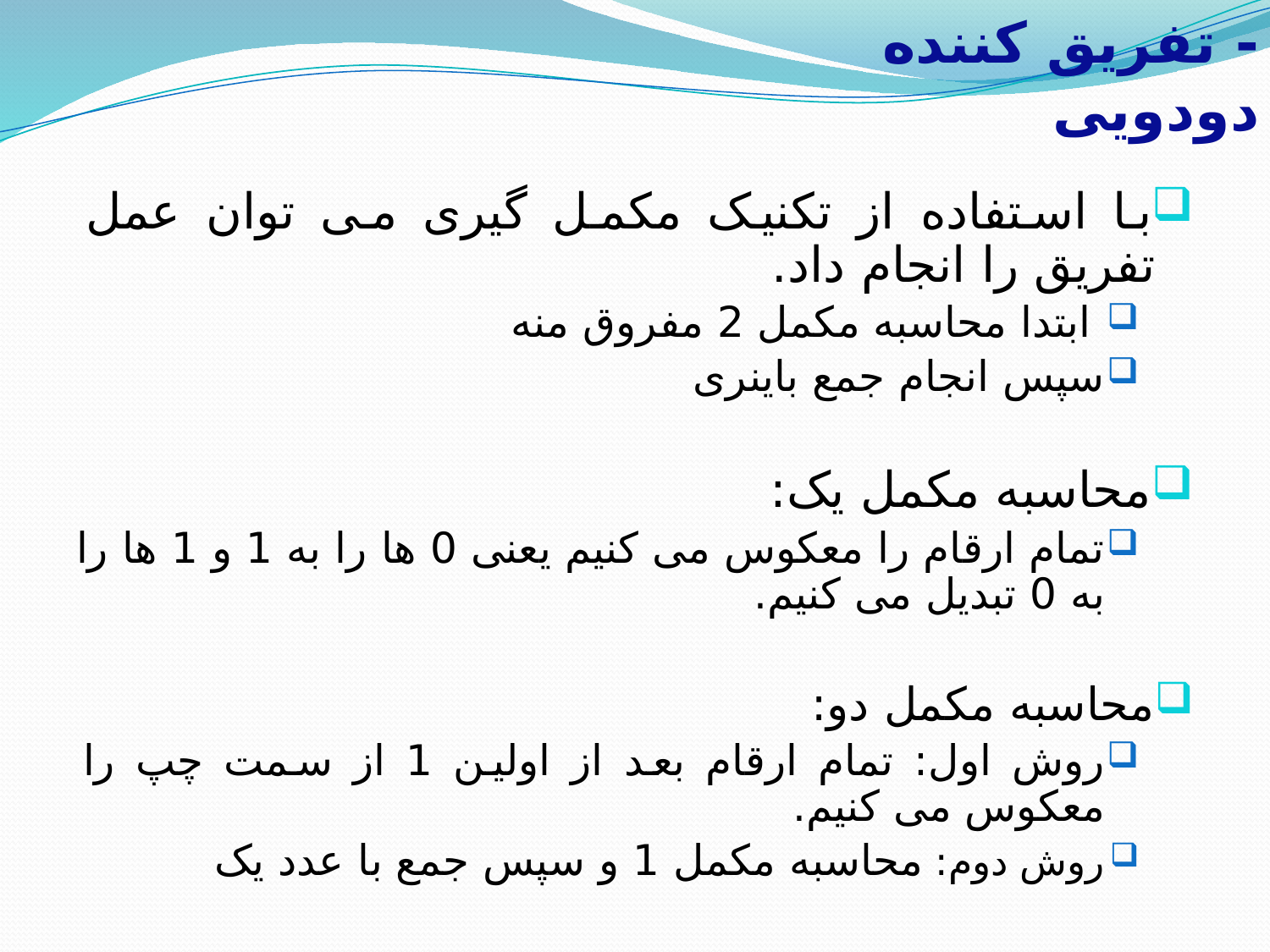

# - تفریق کننده دودویی
با استفاده از تکنیک مکمل گیری می توان عمل تفریق را انجام داد.
 ابتدا محاسبه مکمل 2 مفروق منه
سپس انجام جمع باینری

محاسبه مکمل یک:
تمام ارقام را معکوس می کنیم یعنی 0 ها را به 1 و 1 ها را به 0 تبدیل می کنیم.

محاسبه مکمل دو:
روش اول: تمام ارقام بعد از اولین 1 از سمت چپ را معکوس می کنیم.
روش دوم: محاسبه مکمل 1 و سپس جمع با عدد یک